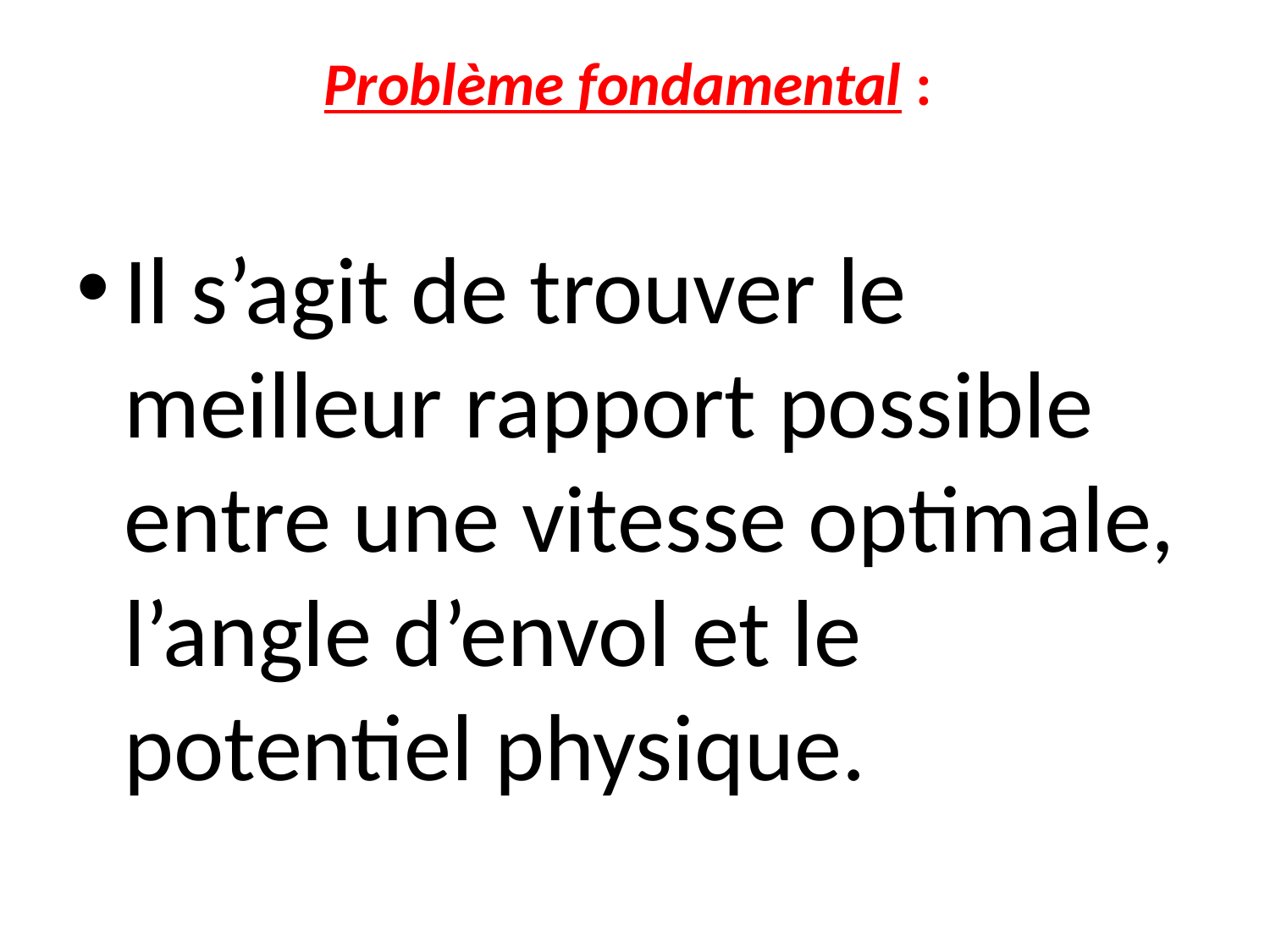

# Problème fondamental :
Il s’agit de trouver le meilleur rapport possible entre une vitesse optimale, l’angle d’envol et le potentiel physique.